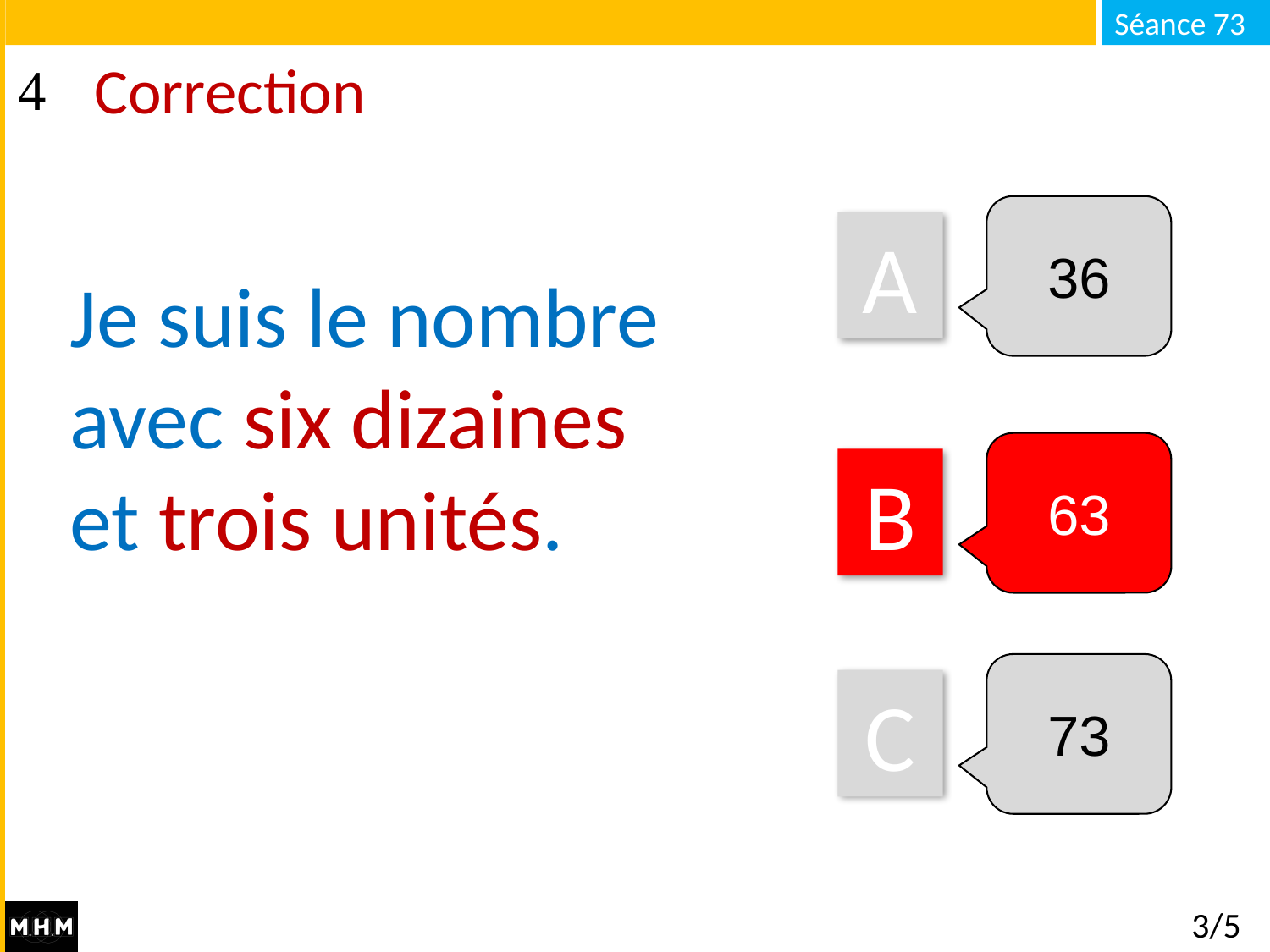

# Correction
36
A
Je suis le nombre avec six dizaines et trois unités.
63
B
73
C
3/5